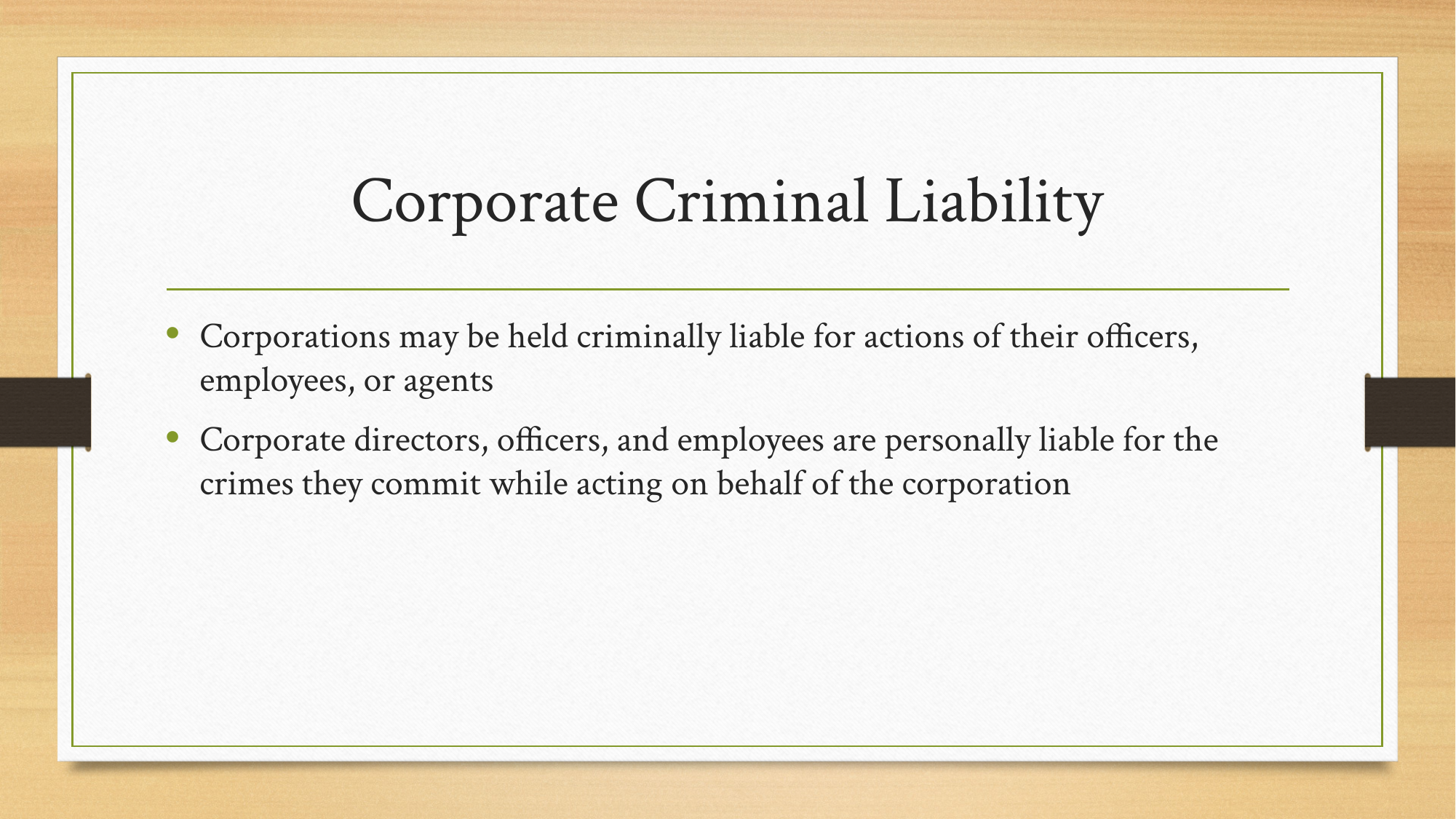

# Corporate Criminal Liability
Corporations may be held criminally liable for actions of their officers, employees, or agents
Corporate directors, officers, and employees are personally liable for the crimes they commit while acting on behalf of the corporation